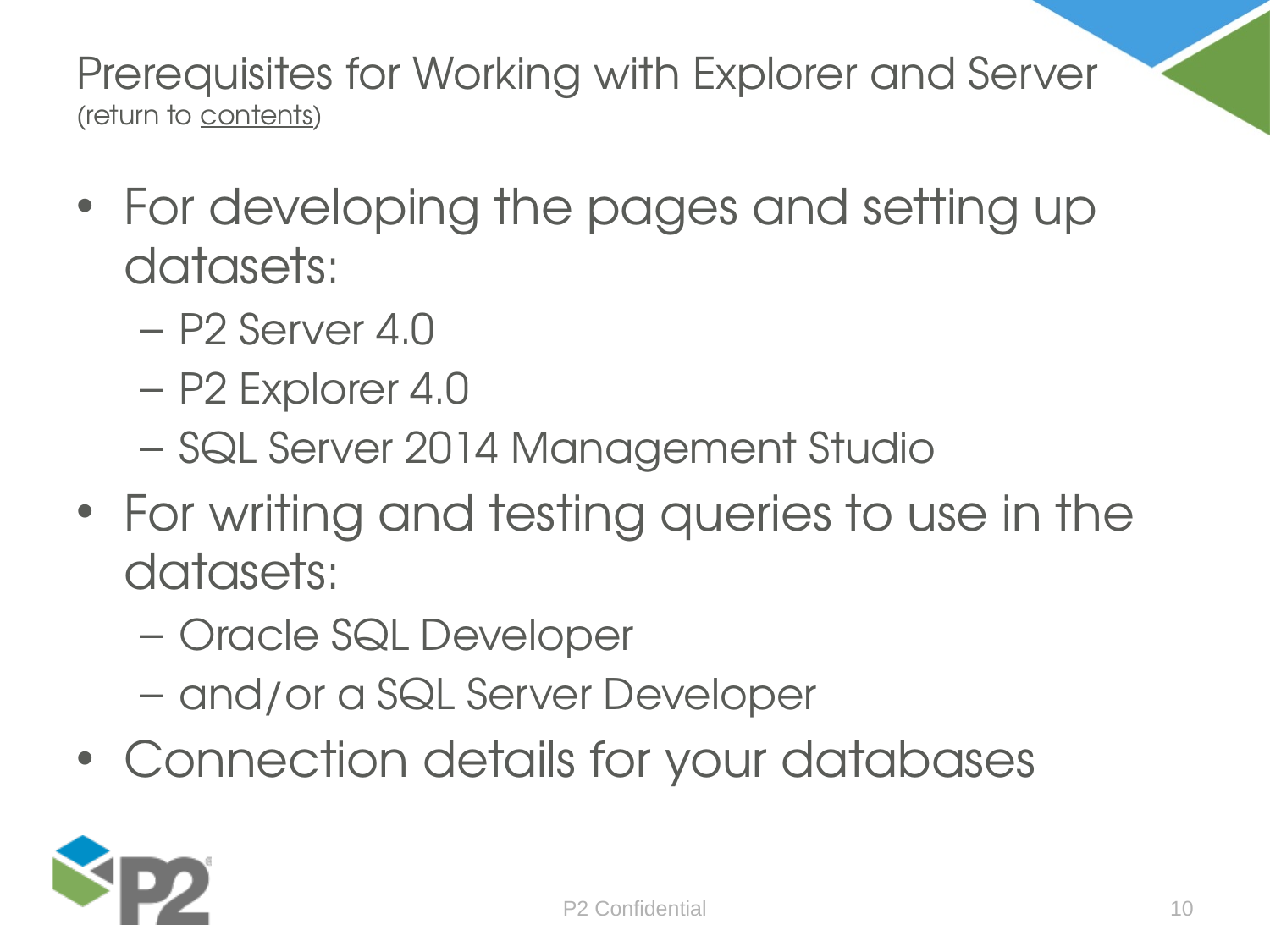

# Prerequisites for Working with Explorer and Server (return to contents)
For developing the pages and setting up datasets:
P2 Server 4.0
P2 Explorer 4.0
SQL Server 2014 Management Studio
For writing and testing queries to use in the datasets:
Oracle SQL Developer
and/or a SQL Server Developer
Connection details for your databases

P2 Confidential
10